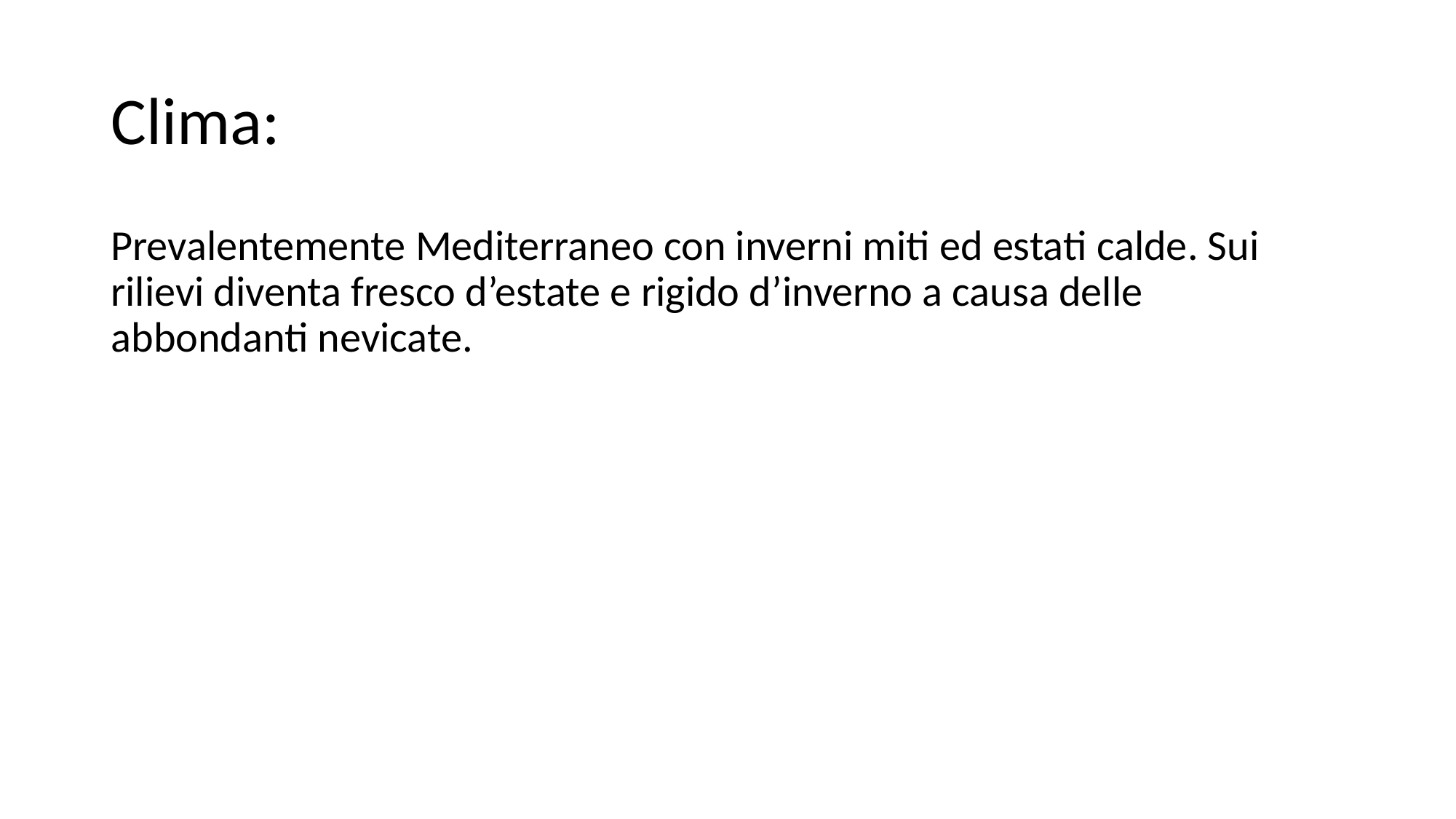

# Clima:
Prevalentemente Mediterraneo con inverni miti ed estati calde. Sui rilievi diventa fresco d’estate e rigido d’inverno a causa delle abbondanti nevicate.